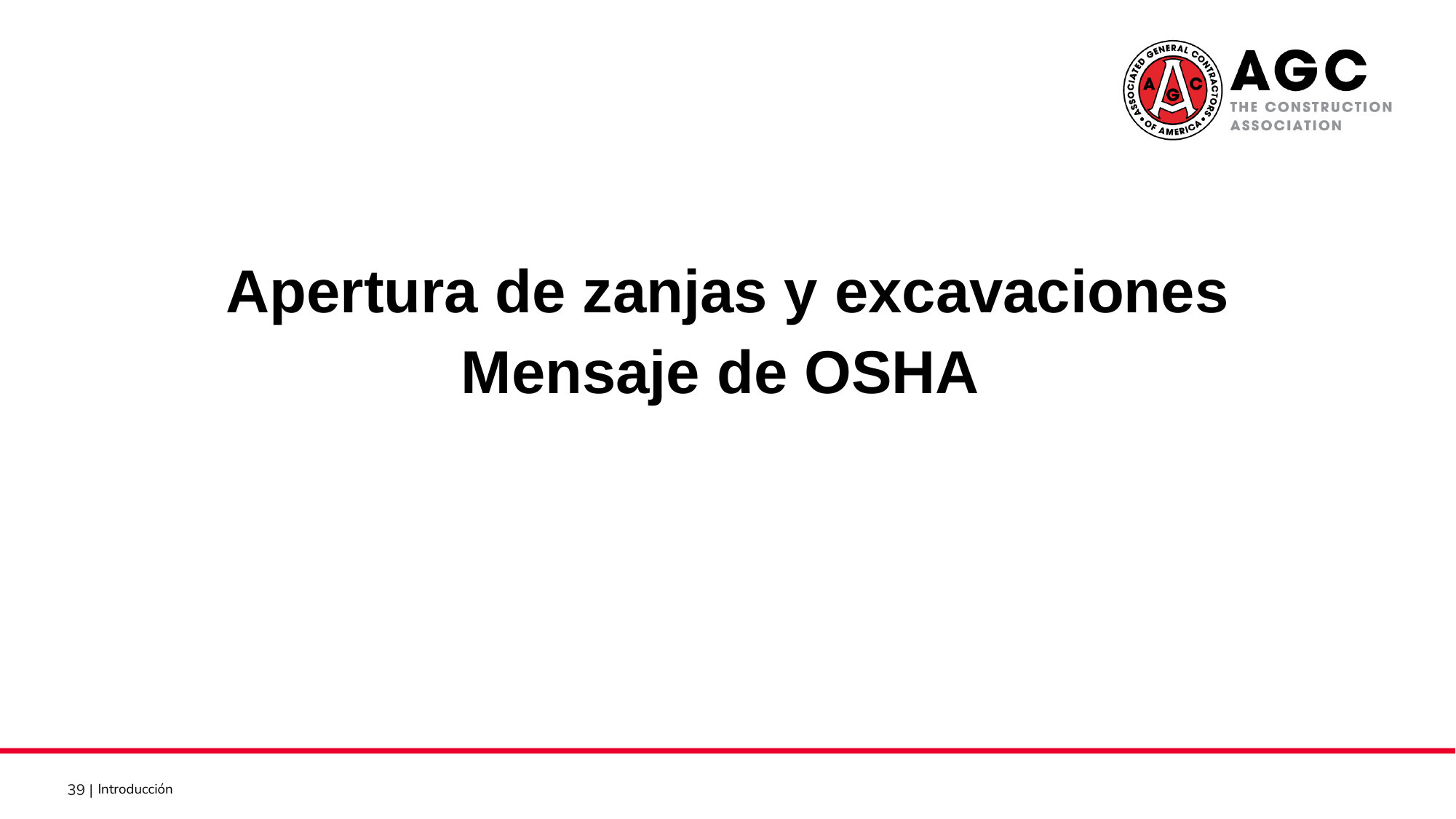

Apertura de zanjas y excavaciones
Mensaje de OSHA

Introducción